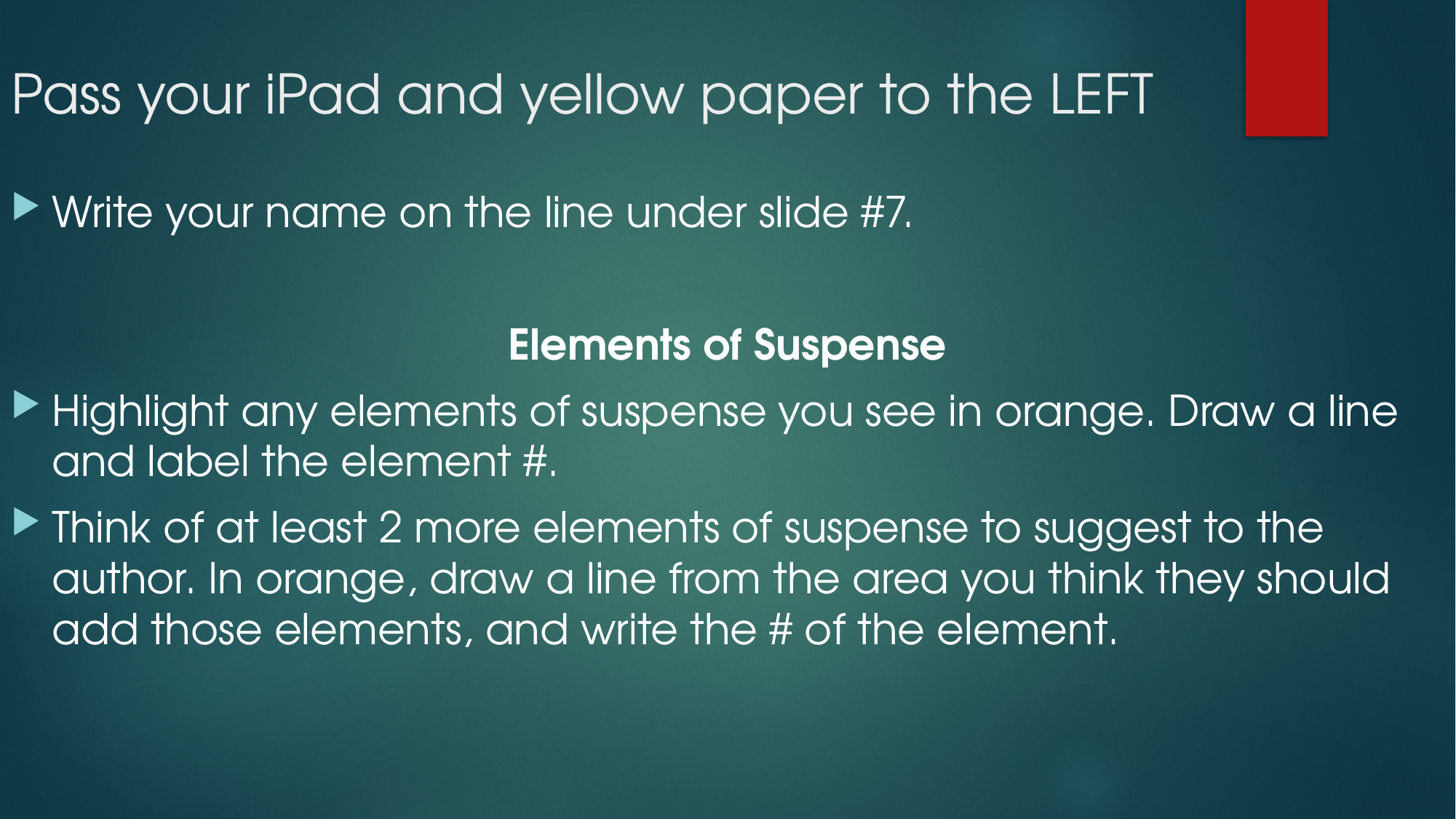

# Pass your iPad and yellow paper to the LEFT
Write your name on the line under slide #7.

Elements of Suspense
Highlight any elements of suspense you see in orange. Draw a line and label the element #.
Think of at least 2 more elements of suspense to suggest to the author. In orange, draw a line from the area you think they should add those elements, and write the # of the element.